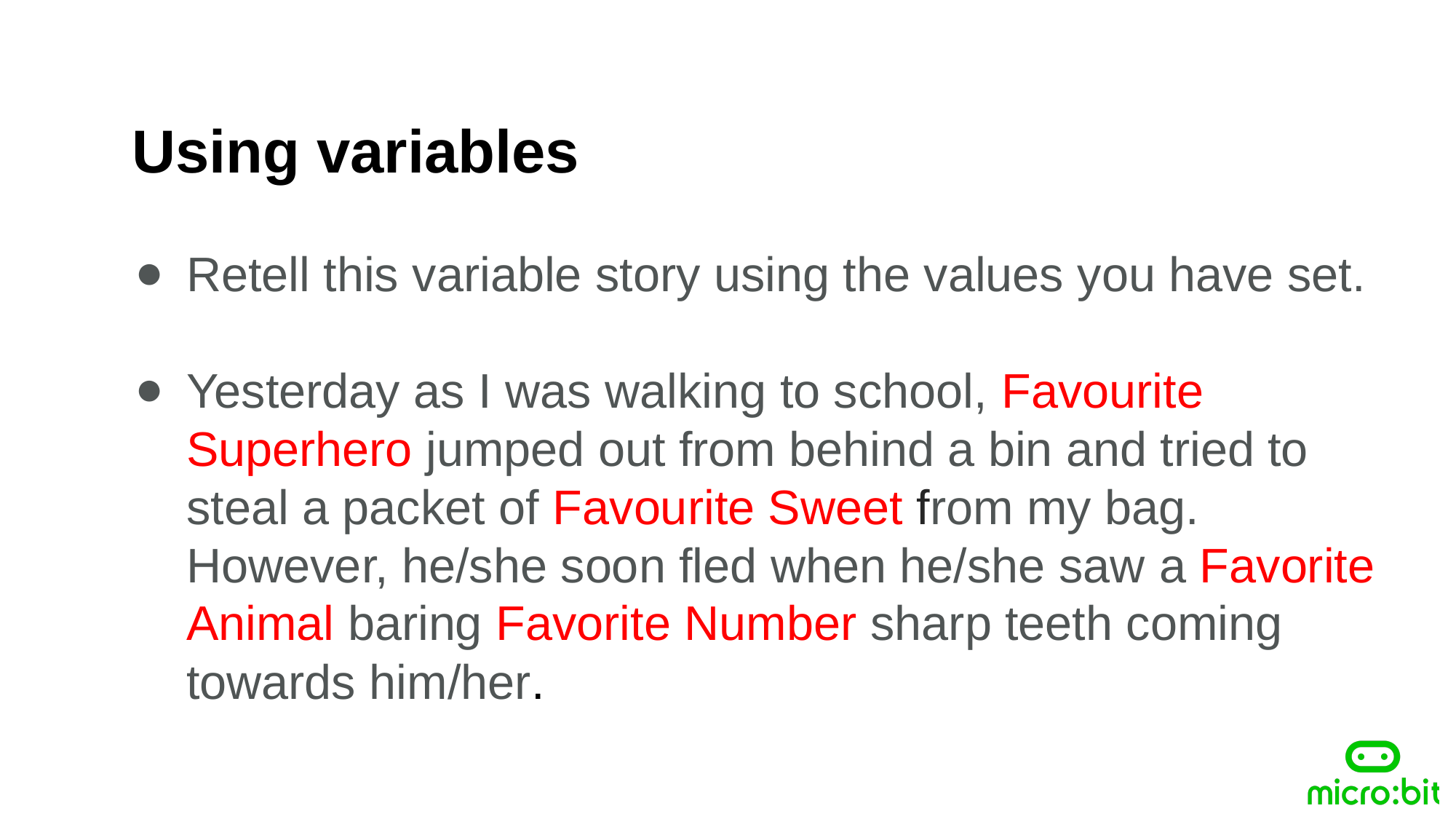

Using variables

Retell this variable story using the values you have set.

Yesterday as I was walking to school, Favourite Superhero jumped out from behind a bin and tried to steal a packet of Favourite Sweet from my bag. However, he/she soon fled when he/she saw a Favorite Animal baring Favorite Number sharp teeth coming towards him/her.